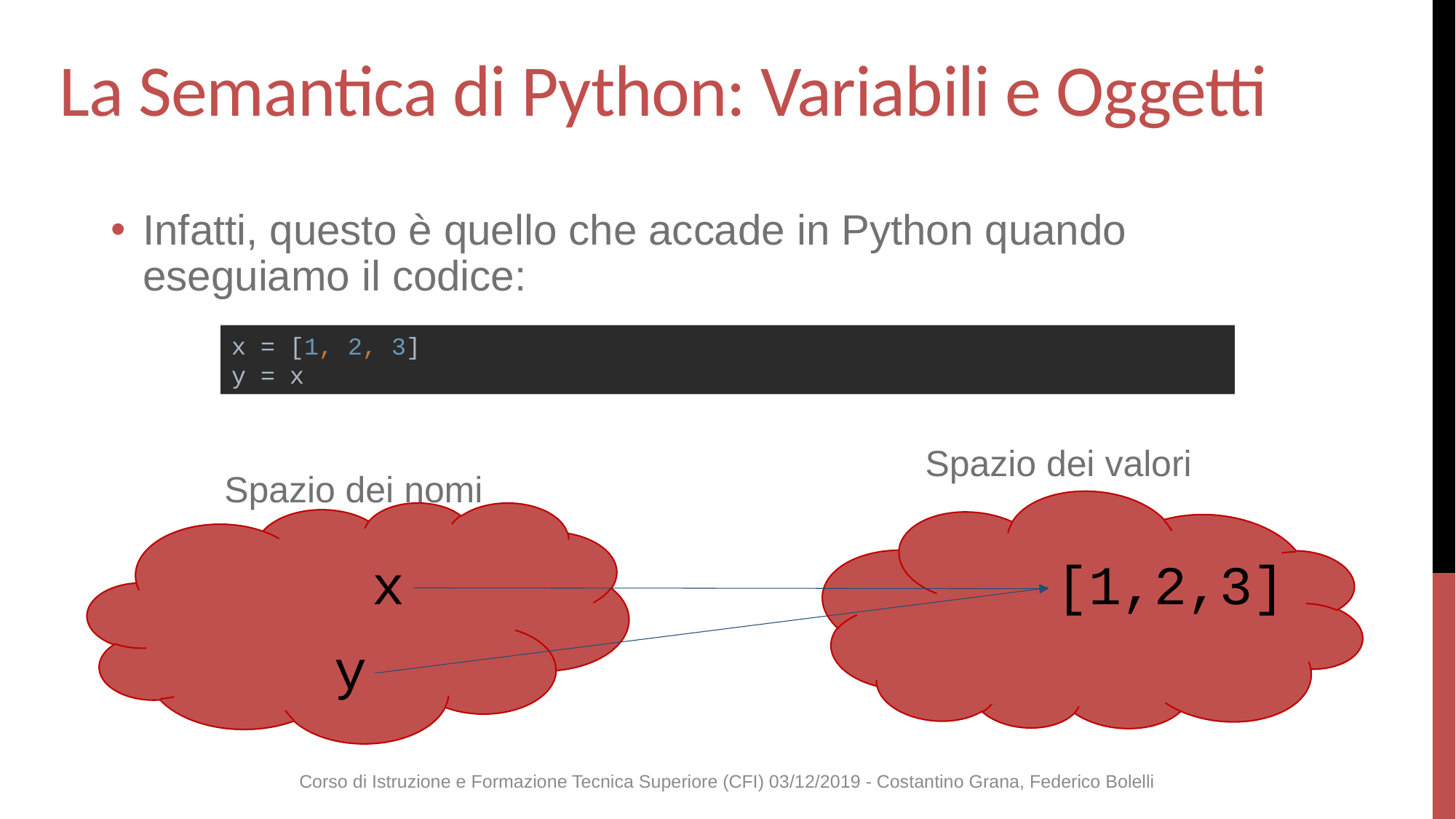

# La Semantica di Python: Variabili e Oggetti
Infatti, questo è quello che accade in Python quando eseguiamo il codice:

x = [1, 2, 3]
y = x
Spazio dei valori
Spazio dei nomi

x
[1,2,3]
y
Corso di Istruzione e Formazione Tecnica Superiore (CFI) 03/12/2019 - Costantino Grana, Federico Bolelli